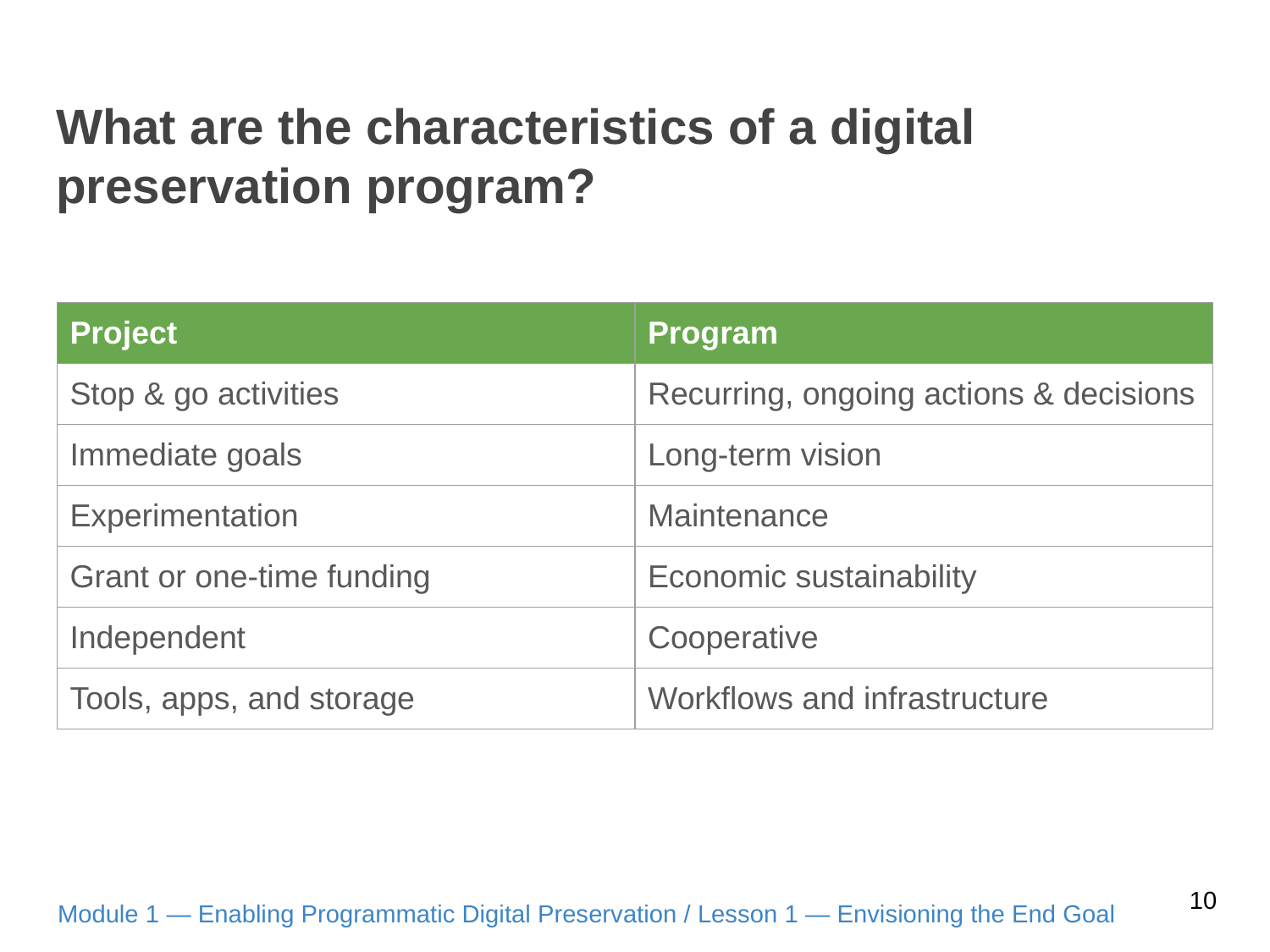

# What are the characteristics of a digital preservation program?

| Project | Program |
| --- | --- |
| Stop & go activities | Recurring, ongoing actions & decisions |
| Immediate goals | Long-term vision |
| Experimentation | Maintenance |
| Grant or one-time funding | Economic sustainability |
| Independent | Cooperative |
| Tools, apps, and storage | Workflows and infrastructure |
10
Module 1 — Enabling Programmatic Digital Preservation / Lesson 1 — Envisioning the End Goal